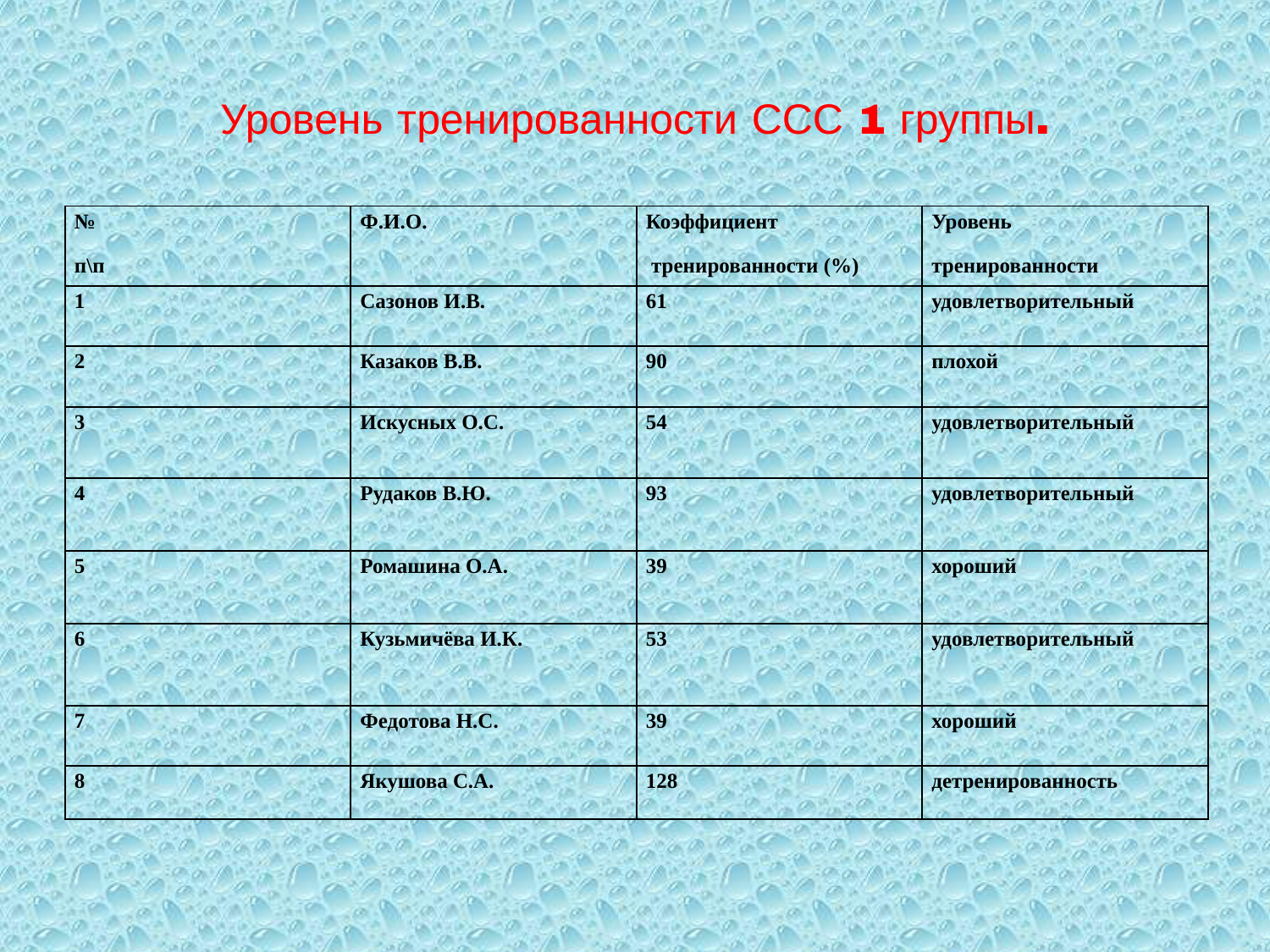

# Уровень тренированности ССС 1 группы.
| № п\п | Ф.И.О. | Коэффициент тренированности (%) | Уровень тренированности |
| --- | --- | --- | --- |
| 1 | Сазонов И.В. | 61 | удовлетворительный |
| 2 | Казаков В.В. | 90 | плохой |
| 3 | Искусных О.С. | 54 | удовлетворительный |
| 4 | Рудаков В.Ю. | 93 | удовлетворительный |
| 5 | Ромашина О.А. | 39 | хороший |
| 6 | Кузьмичёва И.К. | 53 | удовлетворительный |
| 7 | Федотова Н.С. | 39 | хороший |
| 8 | Якушова С.А. | 128 | детренированность |